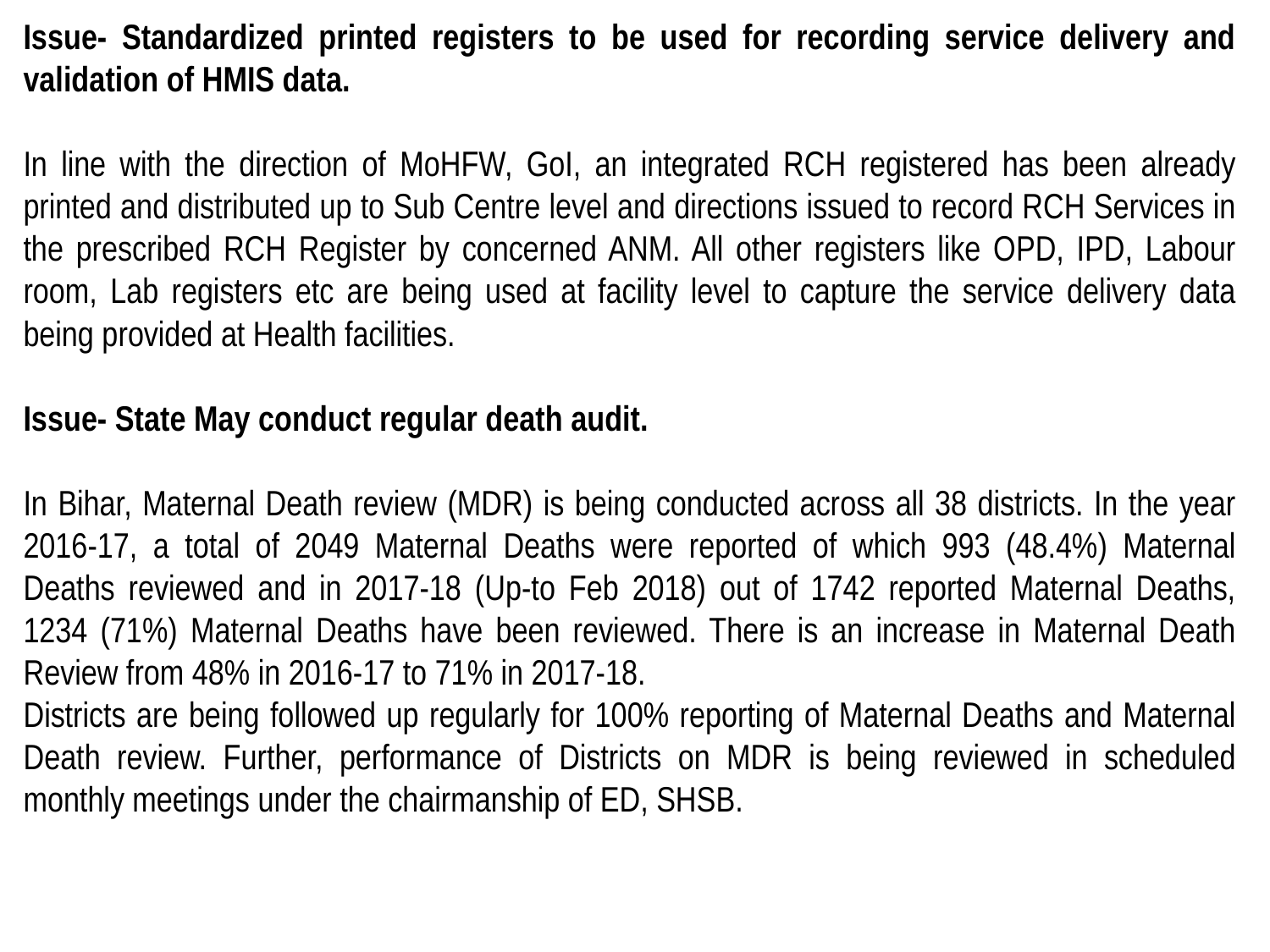

Issue- Standardized printed registers to be used for recording service delivery and validation of HMIS data.

In line with the direction of MoHFW, GoI, an integrated RCH registered has been already printed and distributed up to Sub Centre level and directions issued to record RCH Services in the prescribed RCH Register by concerned ANM. All other registers like OPD, IPD, Labour room, Lab registers etc are being used at facility level to capture the service delivery data being provided at Health facilities.

Issue- State May conduct regular death audit.

In Bihar, Maternal Death review (MDR) is being conducted across all 38 districts. In the year 2016-17, a total of 2049 Maternal Deaths were reported of which 993 (48.4%) Maternal Deaths reviewed and in 2017-18 (Up-to Feb 2018) out of 1742 reported Maternal Deaths, 1234 (71%) Maternal Deaths have been reviewed. There is an increase in Maternal Death Review from 48% in 2016-17 to 71% in 2017-18.
Districts are being followed up regularly for 100% reporting of Maternal Deaths and Maternal Death review. Further, performance of Districts on MDR is being reviewed in scheduled monthly meetings under the chairmanship of ED, SHSB.